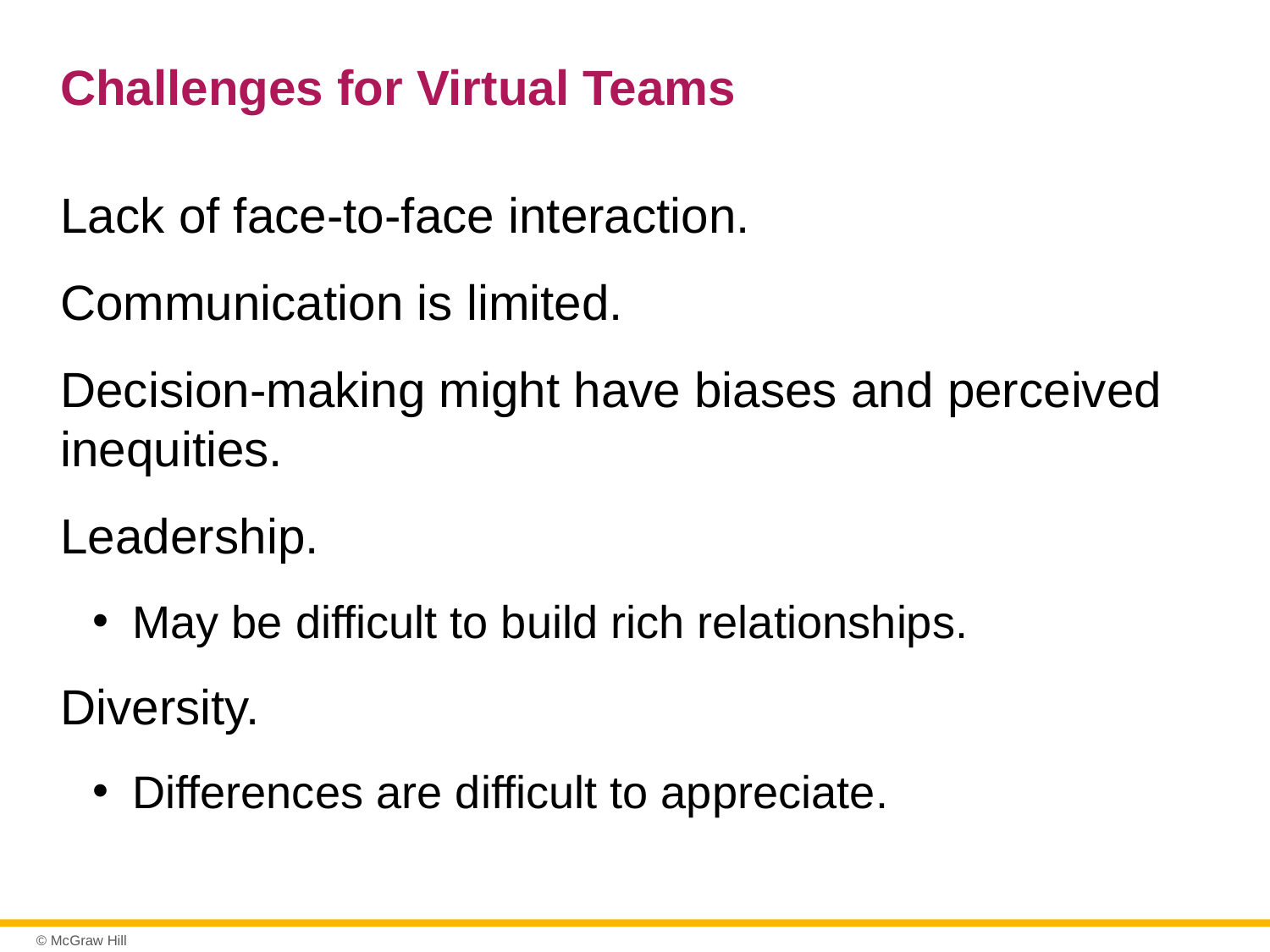

# Challenges for Virtual Teams
Lack of face-to-face interaction.
Communication is limited.
Decision-making might have biases and perceived inequities.
Leadership.
May be difficult to build rich relationships.
Diversity.
Differences are difficult to appreciate.